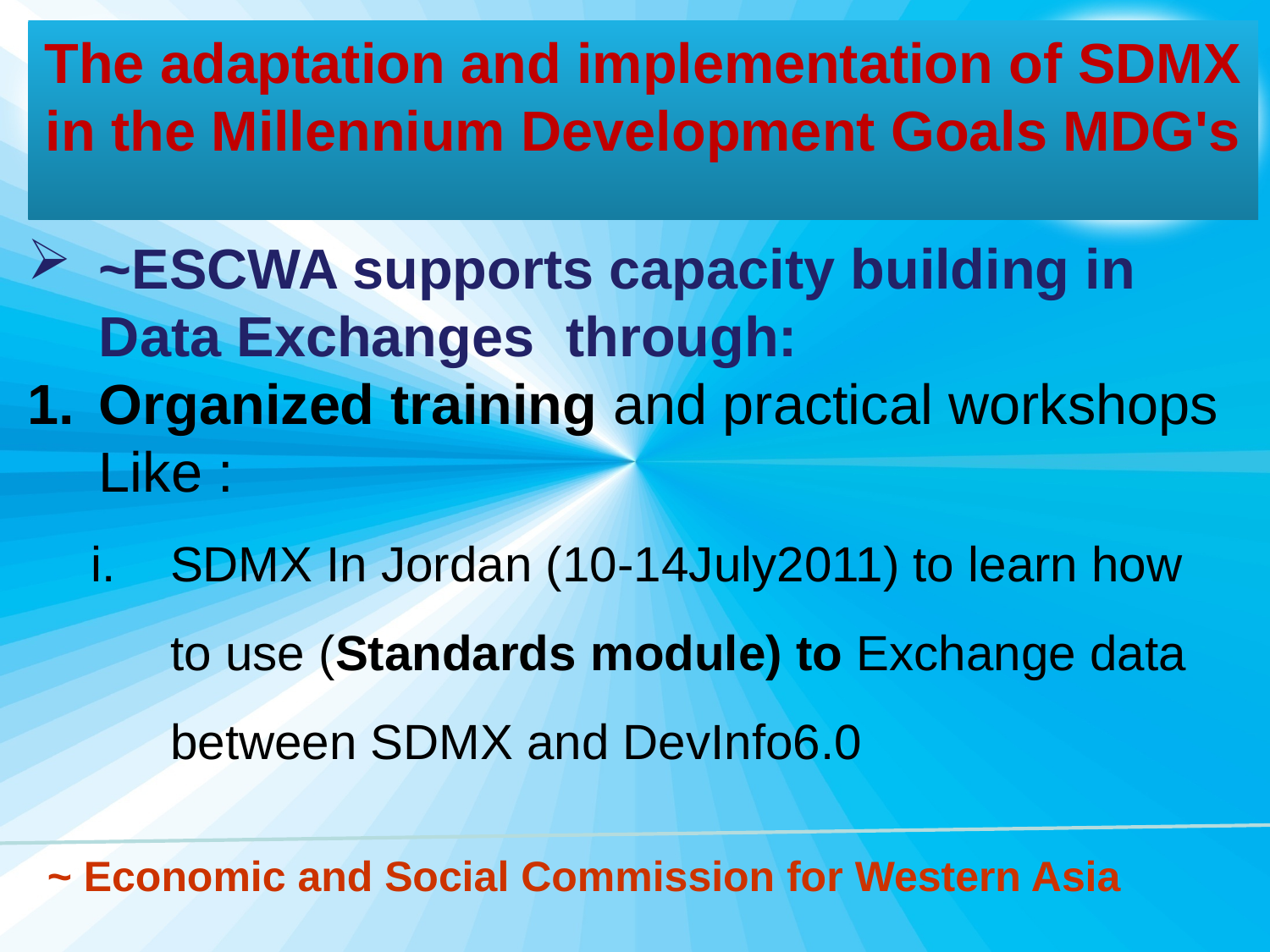

The adaptation and implementation of SDMX in the Millennium Development Goals MDG's
~ESCWA supports capacity building in Data Exchanges  through:
Organized training and practical workshops Like :
SDMX In Jordan (10-14July2011) to learn how to use (Standards module) to Exchange data between SDMX and DevInfo6.0
~ Economic and Social Commission for Western Asia